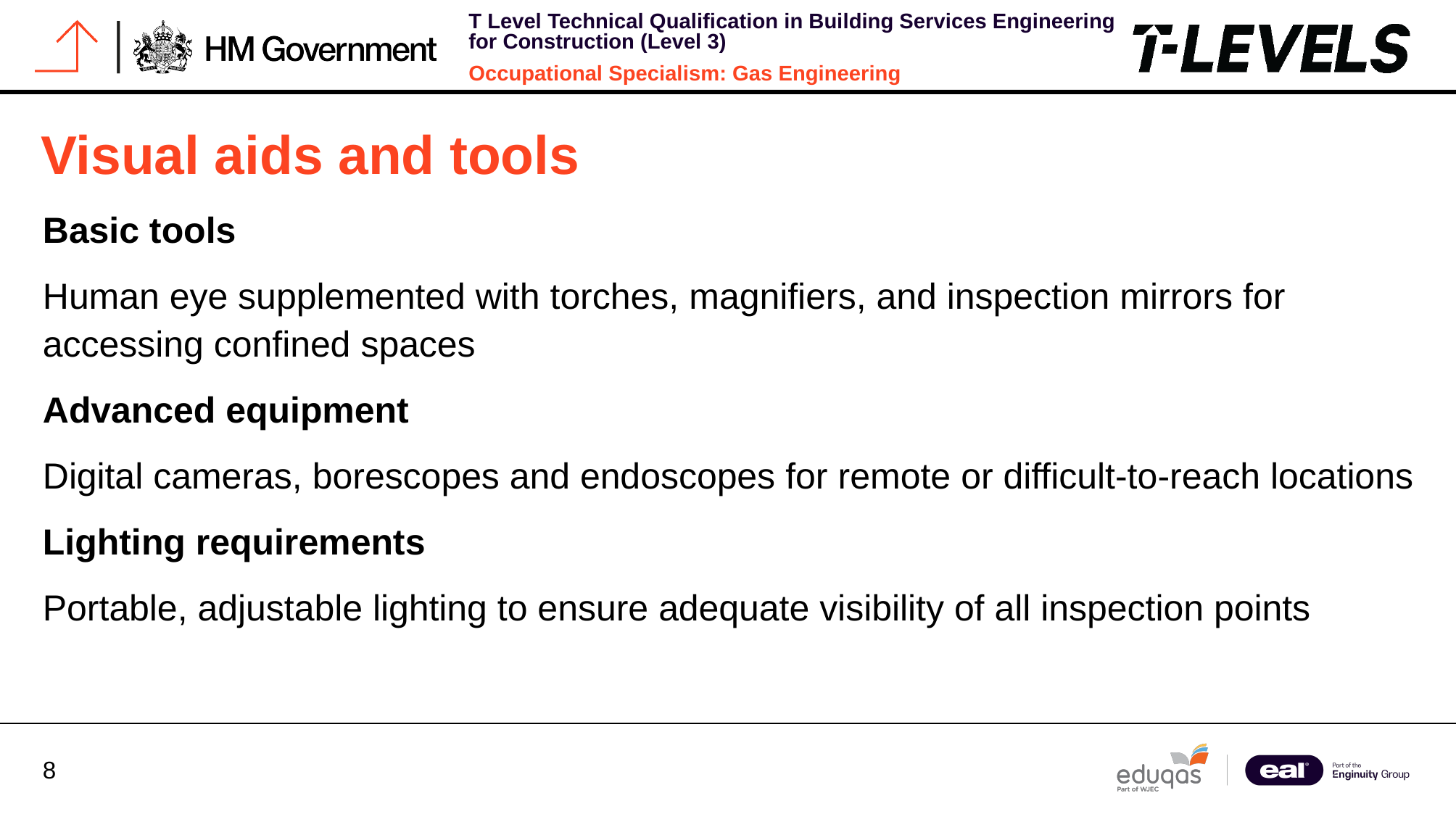

# Visual aids and tools
Basic tools
Human eye supplemented with torches, magnifiers, and inspection mirrors for accessing confined spaces
Advanced equipment
Digital cameras, borescopes and endoscopes for remote or difficult-to-reach locations
Lighting requirements
Portable, adjustable lighting to ensure adequate visibility of all inspection points